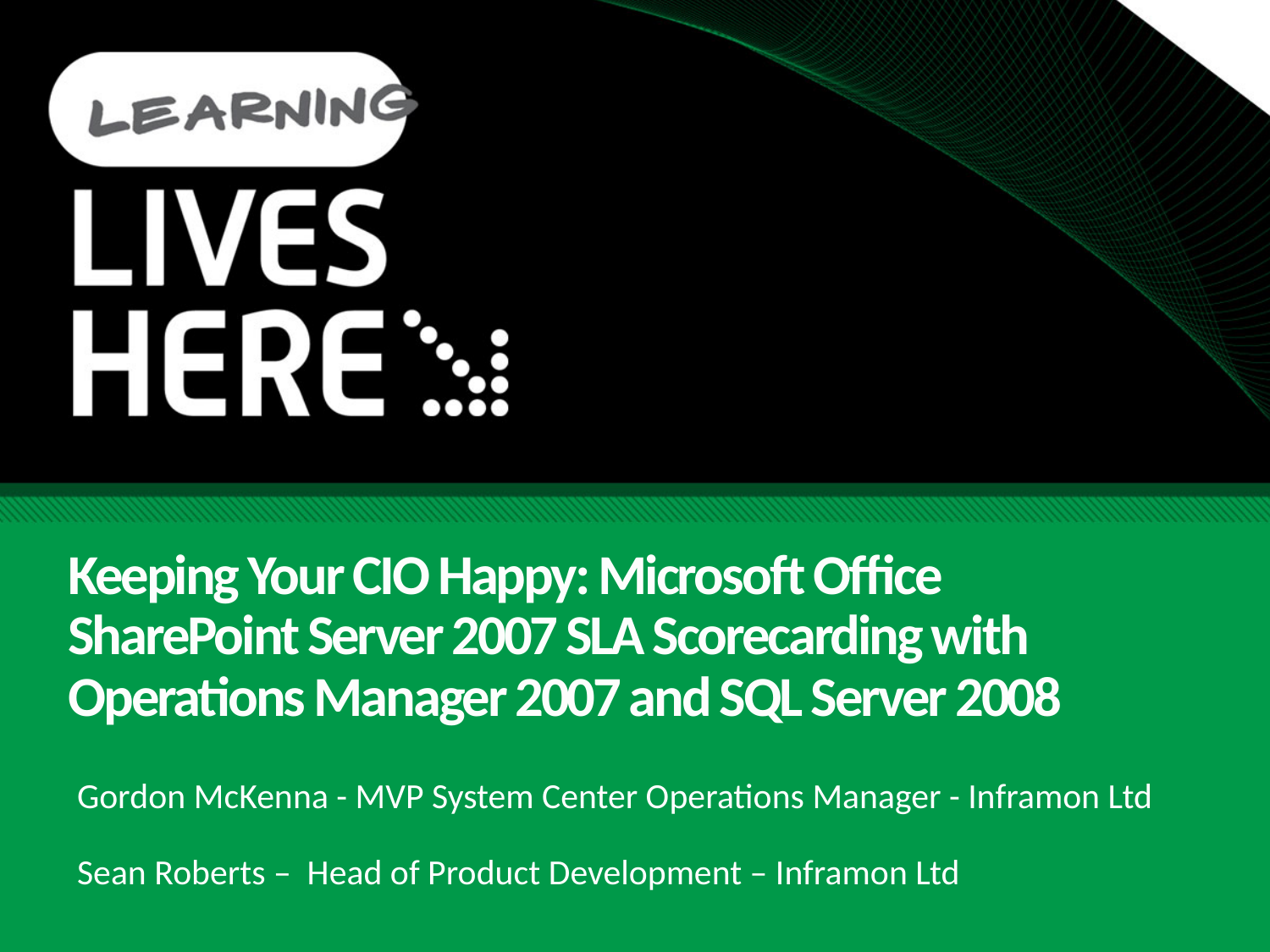

# Keeping Your CIO Happy: Microsoft Office SharePoint Server 2007 SLA Scorecarding with Operations Manager 2007 and SQL Server 2008
Gordon McKenna - MVP System Center Operations Manager - Inframon Ltd

Sean Roberts –  Head of Product Development – Inframon Ltd